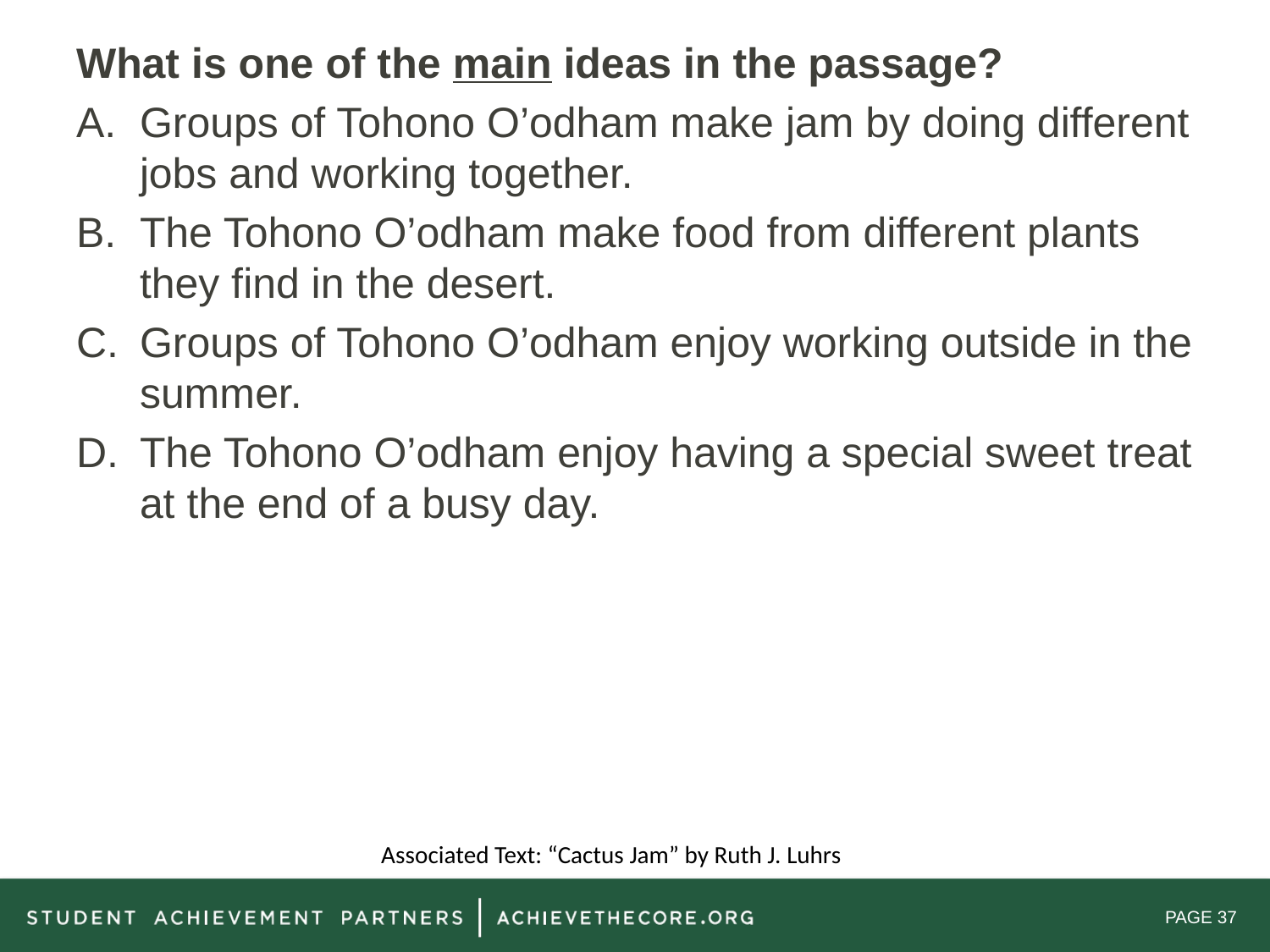

What is one of the main ideas in the passage?
Groups of Tohono O’odham make jam by doing different jobs and working together.
The Tohono O’odham make food from different plants they find in the desert.
Groups of Tohono O’odham enjoy working outside in the summer.
The Tohono O’odham enjoy having a special sweet treat at the end of a busy day.
Associated Text: “Cactus Jam” by Ruth J. Luhrs